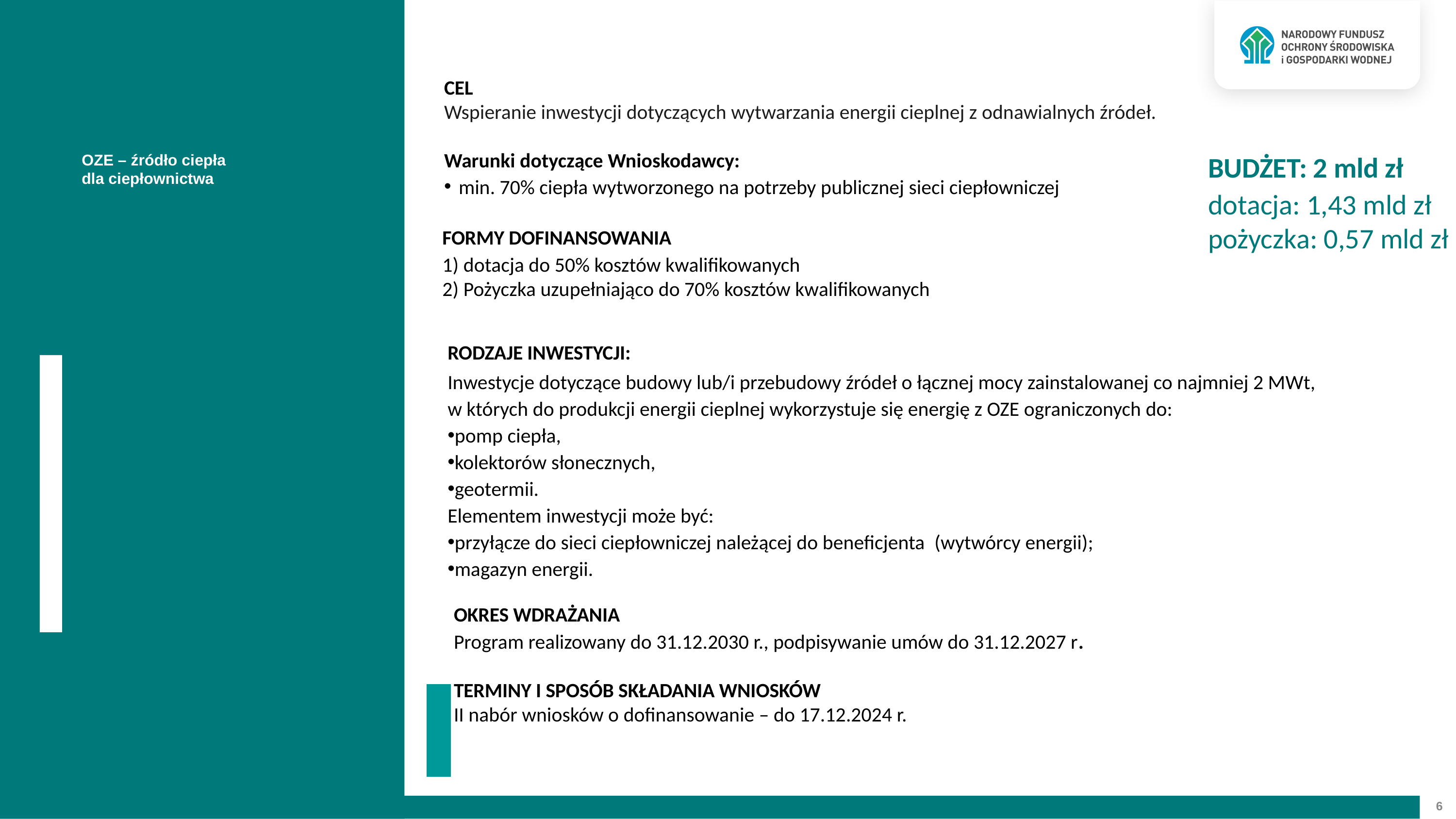

CEL
Wspieranie inwestycji dotyczących wytwarzania energii cieplnej z odnawialnych źródeł.

Warunki dotyczące Wnioskodawcy:
min. 70% ciepła wytworzonego na potrzeby publicznej sieci ciepłowniczej
BUDŻET: 2 mld zł
dotacja: 1,43 mld zł
pożyczka: 0,57 mld zł

OZE – źródło ciepła
dla ciepłownictwa
FORMY DOFINANSOWANIA
1) dotacja do 50% kosztów kwalifikowanych
2) Pożyczka uzupełniająco do 70% kosztów kwalifikowanych
RODZAJE INWESTYCJI:
Inwestycje dotyczące budowy lub/i przebudowy źródeł o łącznej mocy zainstalowanej co najmniej 2 MWt,
w których do produkcji energii cieplnej wykorzystuje się energię z OZE ograniczonych do:
pomp ciepła,
kolektorów słonecznych,
geotermii.
Elementem inwestycji może być:
przyłącze do sieci ciepłowniczej należącej do beneficjenta  (wytwórcy energii);
magazyn energii.

OKRES WDRAŻANIA
Program realizowany do 31.12.2030 r., podpisywanie umów do 31.12.2027 r.

TERMINY I SPOSÓB SKŁADANIA WNIOSKÓW
II nabór wniosków o dofinansowanie – do 17.12.2024 r.

6